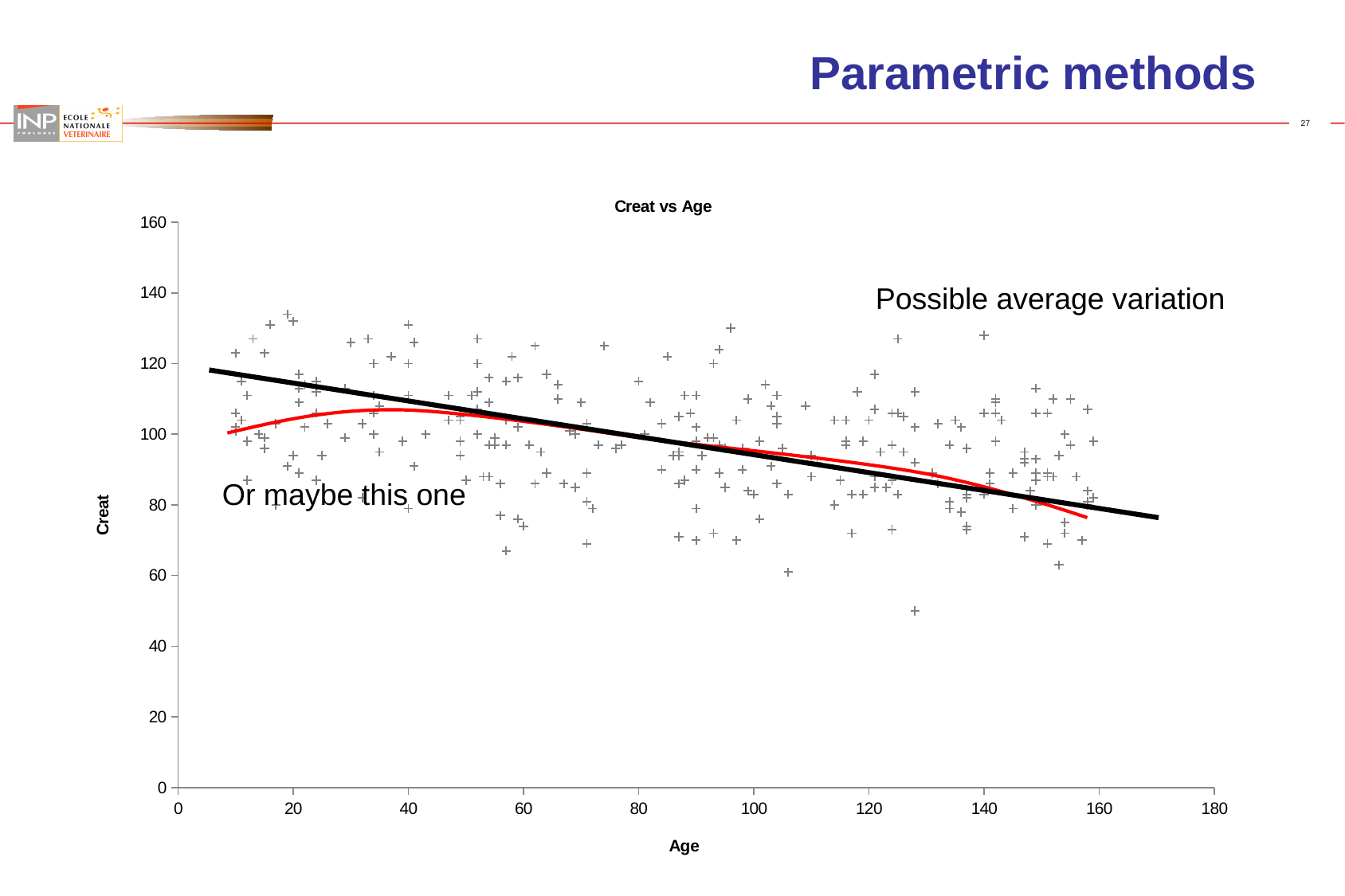

# Parametric methods

### Chart: Creat vs Age

| Category |  |
|---|---|
Possible average variation

Or maybe this one